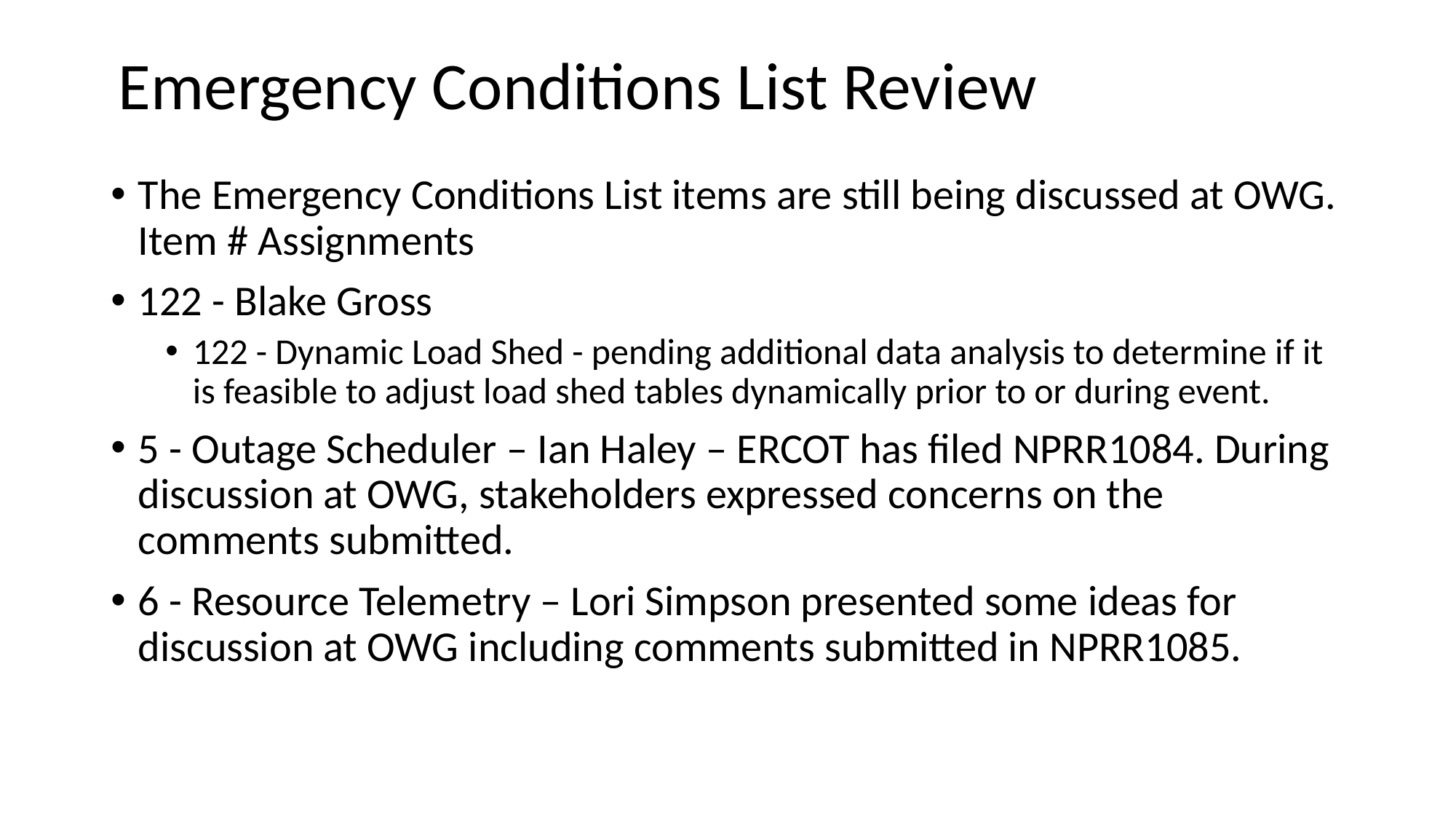

# Emergency Conditions List Review
The Emergency Conditions List items are still being discussed at OWG. Item # Assignments
122 - Blake Gross
122 - Dynamic Load Shed - pending additional data analysis to determine if it is feasible to adjust load shed tables dynamically prior to or during event.
5 - Outage Scheduler – Ian Haley – ERCOT has filed NPRR1084. During discussion at OWG, stakeholders expressed concerns on the comments submitted.
6 - Resource Telemetry – Lori Simpson presented some ideas for discussion at OWG including comments submitted in NPRR1085.